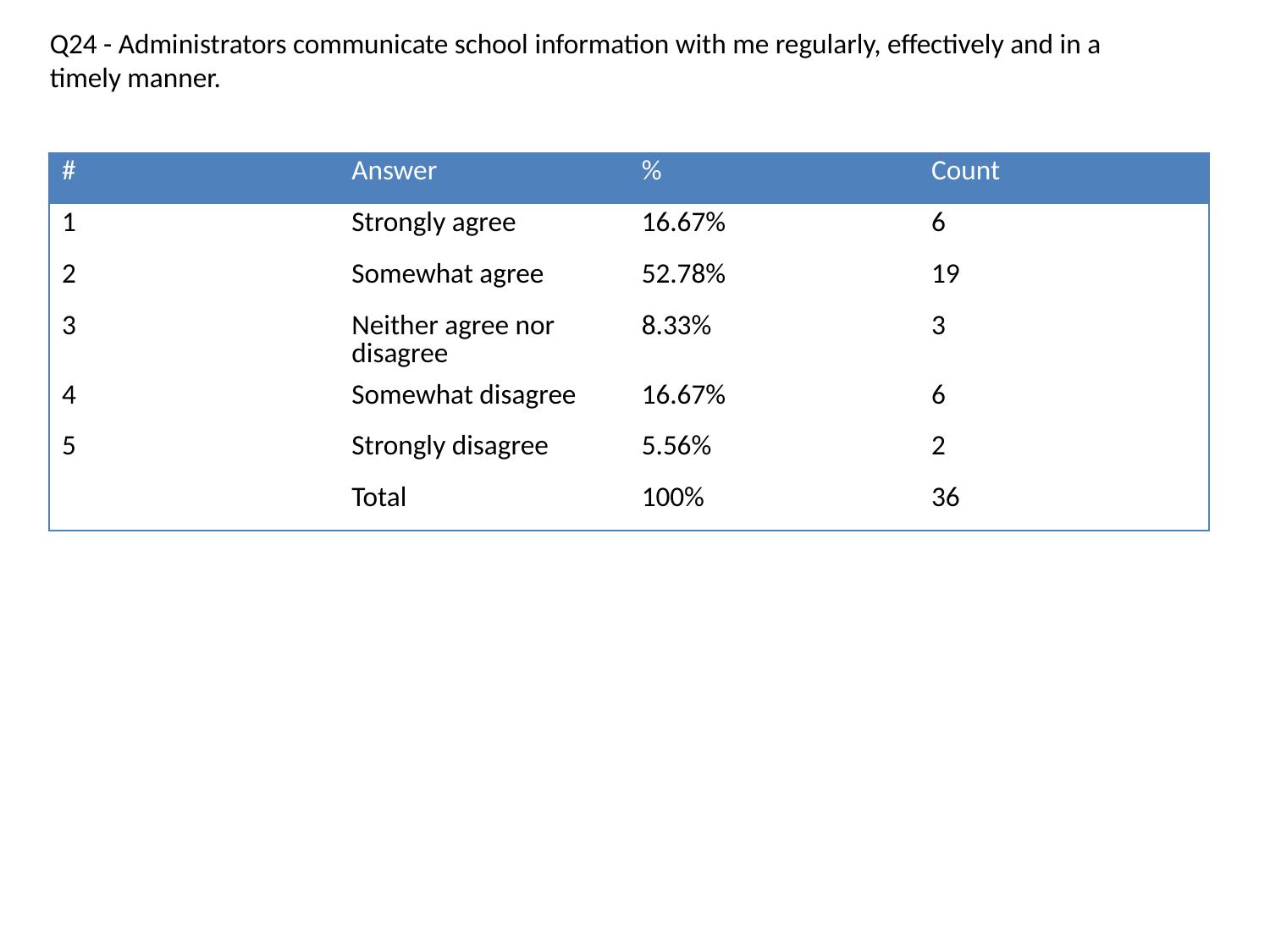

Q24 - Administrators communicate school information with me regularly, effectively and in a timely manner.
| # | Answer | % | Count |
| --- | --- | --- | --- |
| 1 | Strongly agree | 16.67% | 6 |
| 2 | Somewhat agree | 52.78% | 19 |
| 3 | Neither agree nor disagree | 8.33% | 3 |
| 4 | Somewhat disagree | 16.67% | 6 |
| 5 | Strongly disagree | 5.56% | 2 |
|  | Total | 100% | 36 |